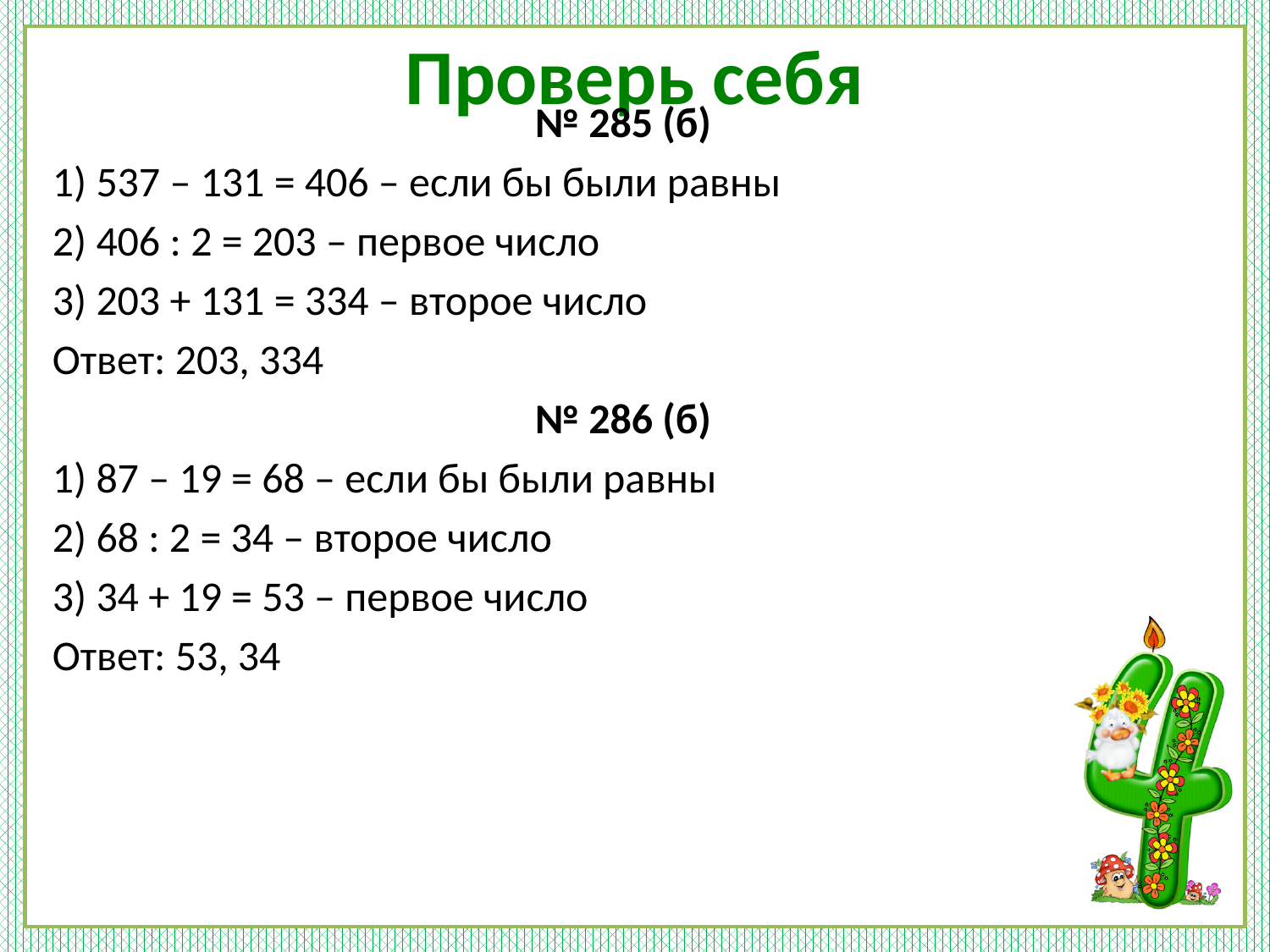

# Проверь себя
№ 285 (б)
1) 537 – 131 = 406 – если бы были равны
2) 406 : 2 = 203 – первое число
3) 203 + 131 = 334 – второе число
Ответ: 203, 334
№ 286 (б)
1) 87 – 19 = 68 – если бы были равны
2) 68 : 2 = 34 – второе число
3) 34 + 19 = 53 – первое число
Ответ: 53, 34